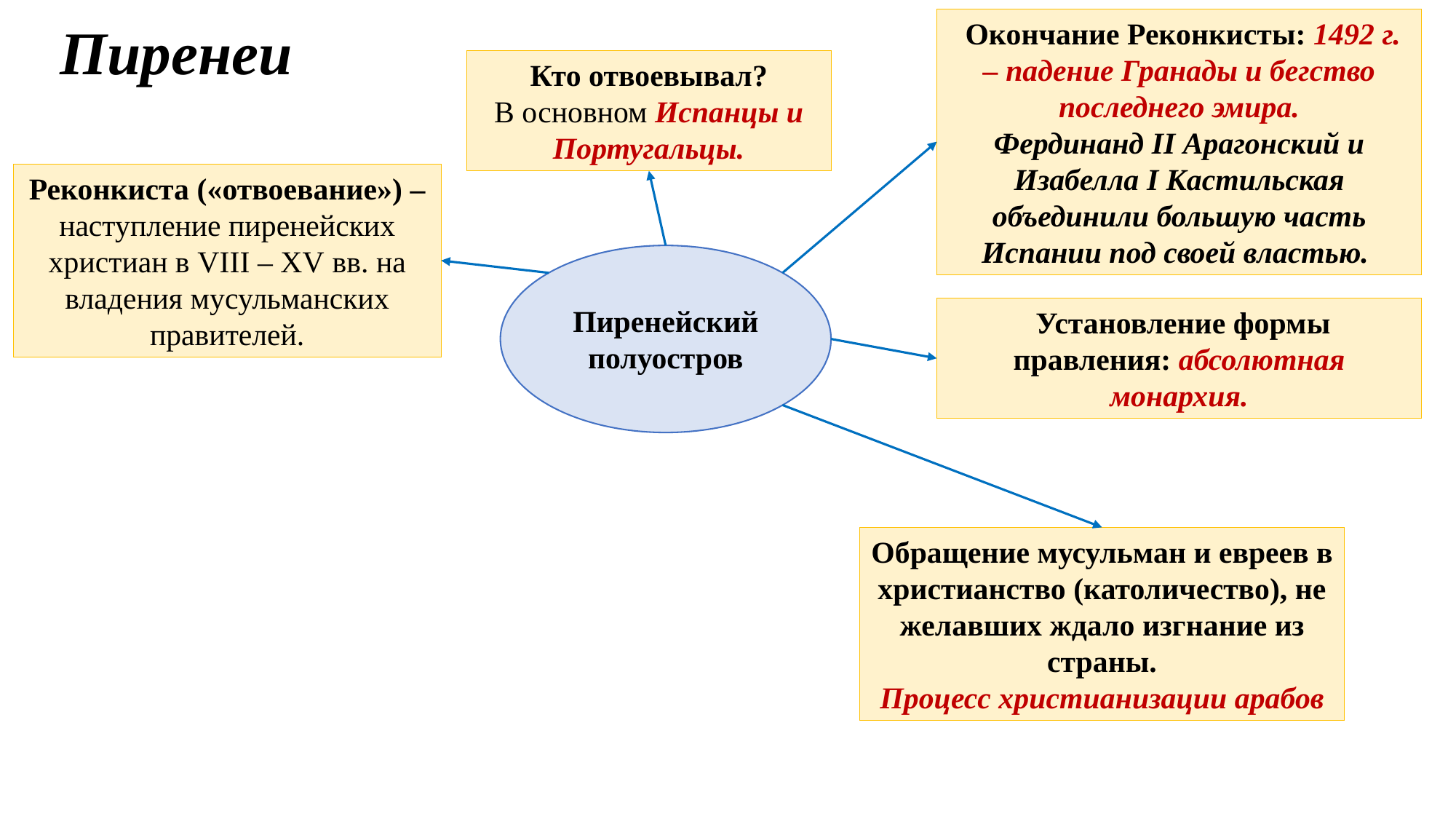

Пиренеи
 Окончание Реконкисты: 1492 г. – падение Гранады и бегство последнего эмира.
Фердинанд II Арагонский и Изабелла I Кастильская объединили большую часть Испании под своей властью.
Кто отвоевывал?
В основном Испанцы и Португальцы.
Реконкиста («отвоевание») – наступление пиренейских христиан в VIII – XV вв. на владения мусульманских правителей.

Пиренейский полуостров
 Установление формы правления: абсолютная монархия.
Обращение мусульман и евреев в христианство (католичество), не желавших ждало изгнание из страны.
Процесс христианизации арабов